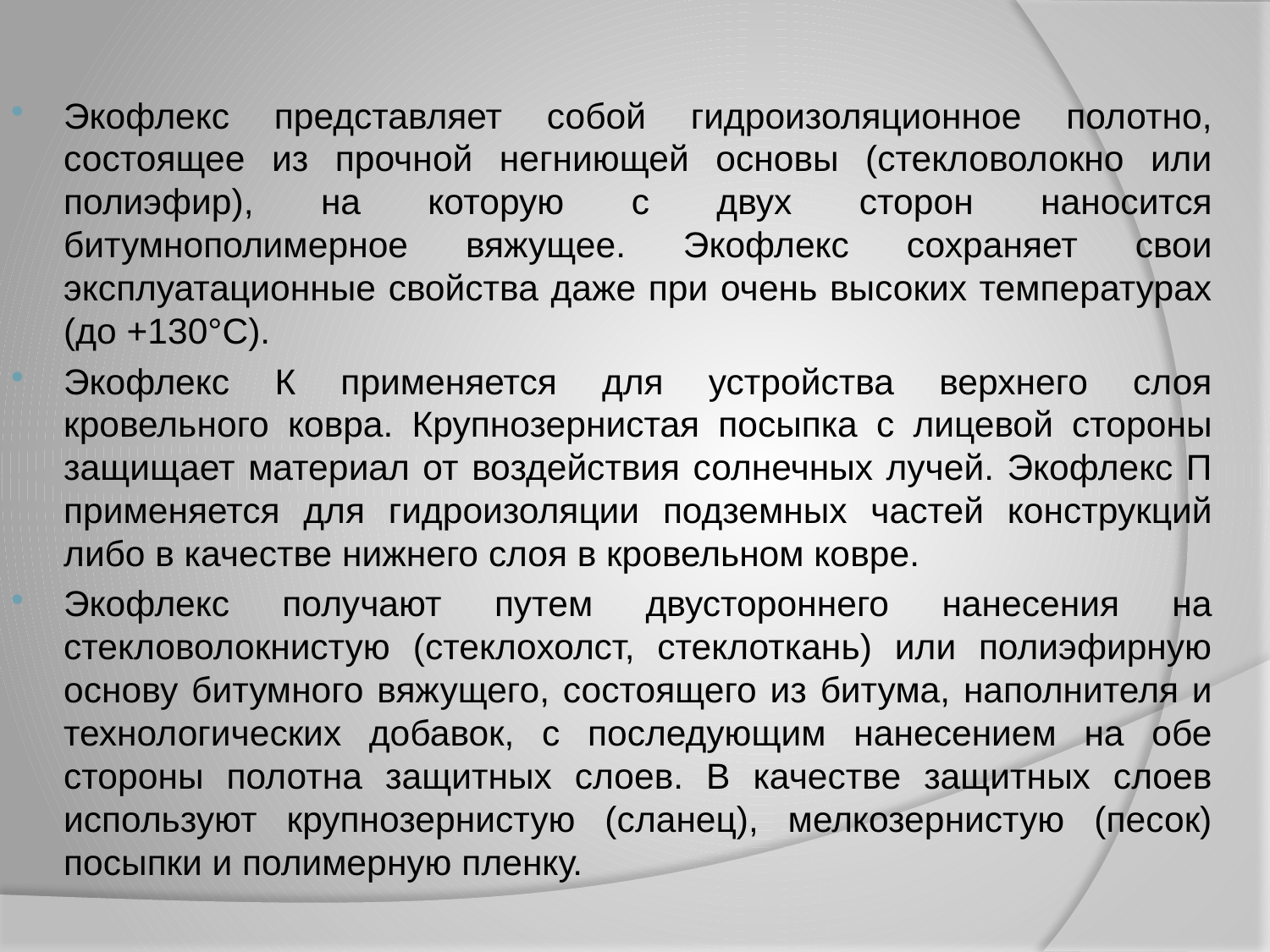

#

Экофлекс представляет собой гидроизоляционное полотно, состоящее из прочной негниющей основы (стекловолокно или полиэфир), на которую с двух сторон наносится битумнополимерное вяжущее. Экофлекс сохраняет свои эксплуатационные свойства даже при очень высоких температурах (до +130°С).
Экофлекс К применяется для устройства верхнего слоя кровельного ковра. Крупнозернистая посыпка с лицевой стороны защищает материал от воздействия солнечных лучей. Экофлекс П применяется для гидроизоляции подземных частей конструкций либо в качестве нижнего слоя в кровельном ковре.
Экофлекс получают путем двустороннего нанесения на стекловолокнистую (стеклохолст, стеклоткань) или полиэфирную основу битумного вяжущего, состоящего из битума, наполнителя и технологических добавок, с последующим нанесением на обе стороны полотна защитных слоев. В качестве защитных слоев используют крупнозернистую (сланец), мелкозернистую (песок) посыпки и полимерную пленку.